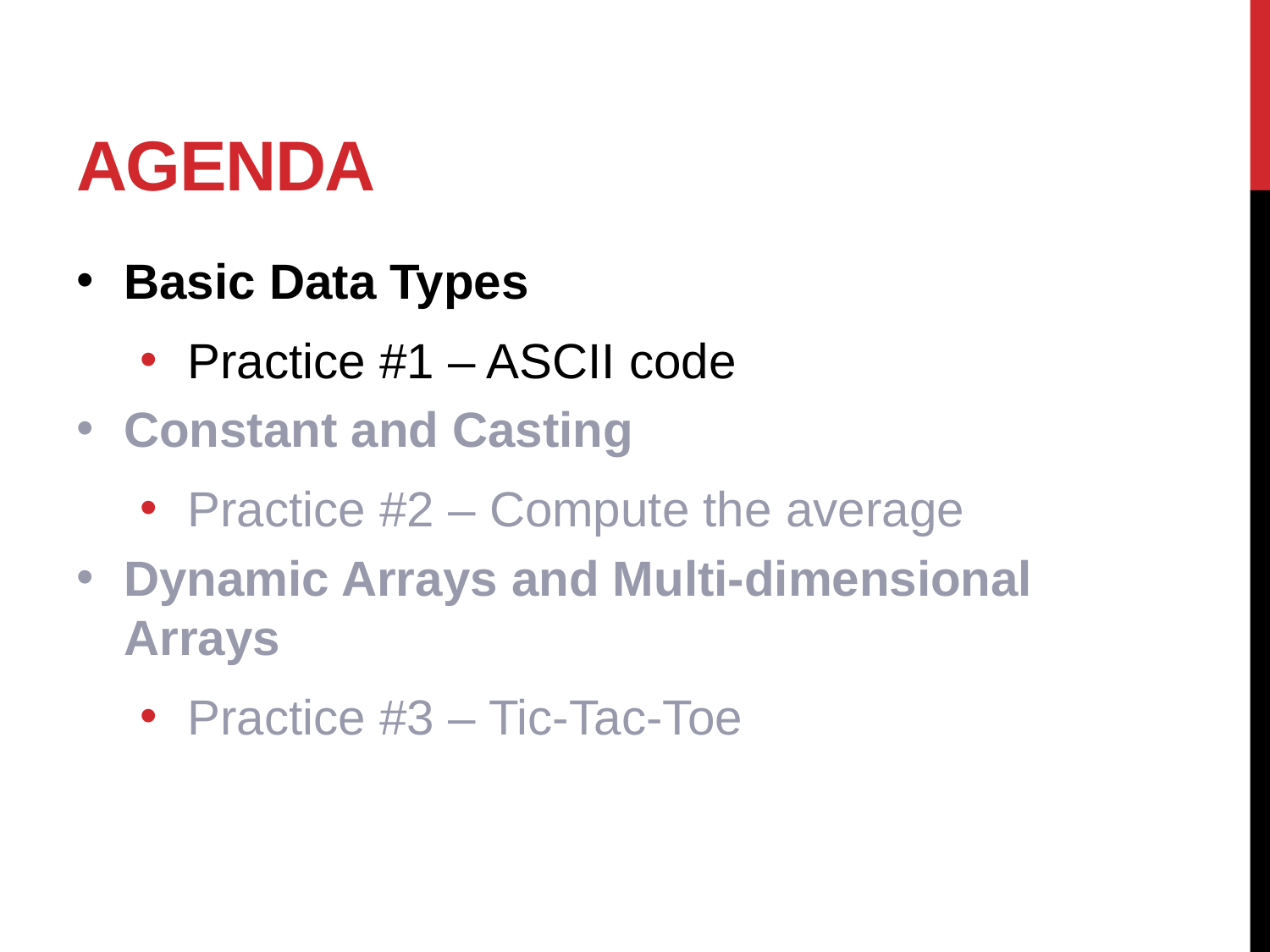

# Agenda
Basic Data Types
Practice #1 – ASCII code
Constant and Casting
Practice #2 – Compute the average
Dynamic Arrays and Multi-dimensional Arrays
Practice #3 – Tic-Tac-Toe